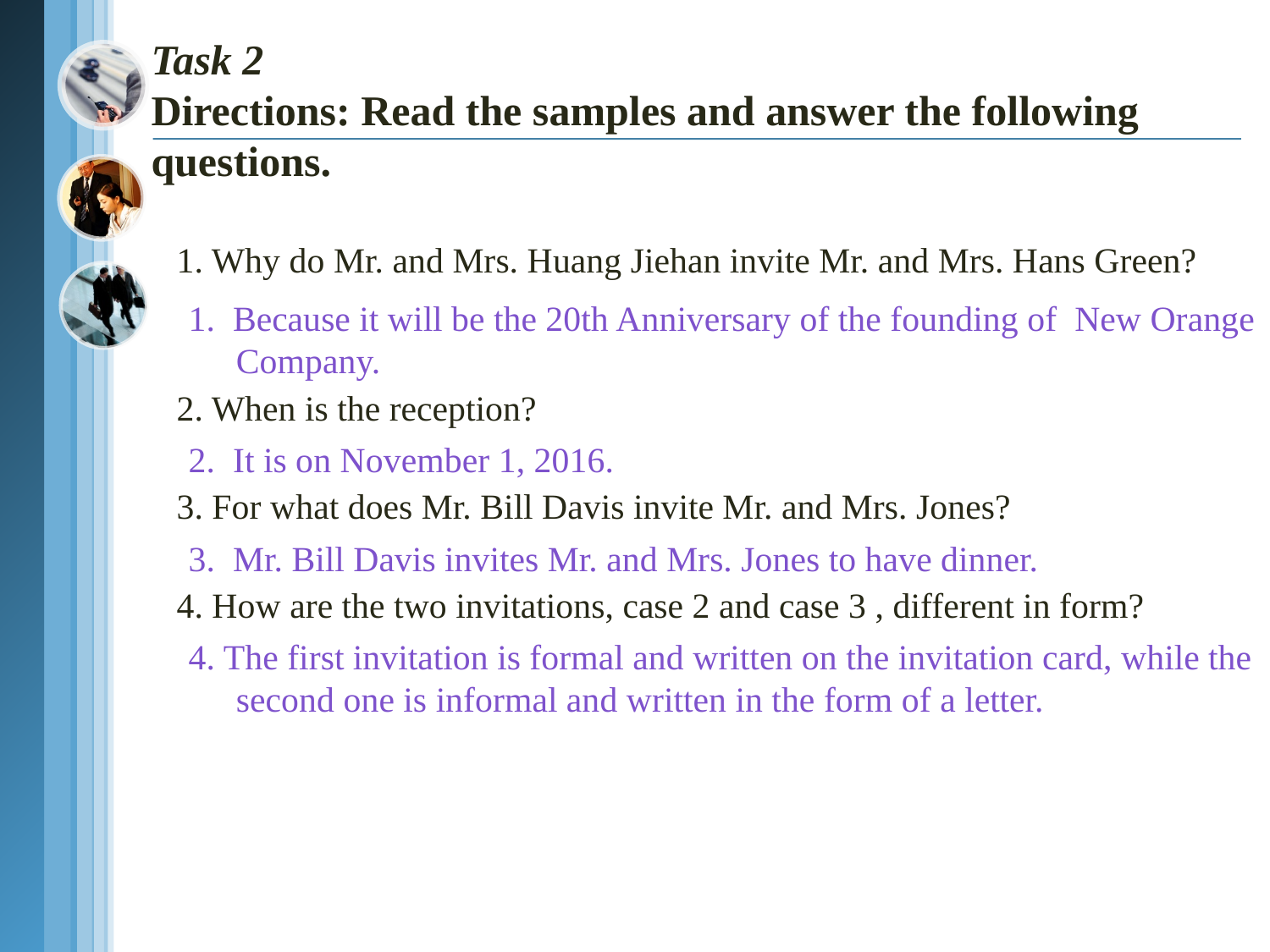

Task 2
Directions: Read the samples and answer the following questions.
1. Why do Mr. and Mrs. Huang Jiehan invite Mr. and Mrs. Hans Green?

2. When is the reception?

3. For what does Mr. Bill Davis invite Mr. and Mrs. Jones?

4. How are the two invitations, case 2 and case 3 , different in form?
1.  Because it will be the 20th Anniversary of the founding of  New Orange Company.

2.  It is on November 1, 2016.

3.  Mr. Bill Davis invites Mr. and Mrs. Jones to have dinner.

4. The first invitation is formal and written on the invitation card, while the second one is informal and written in the form of a letter.